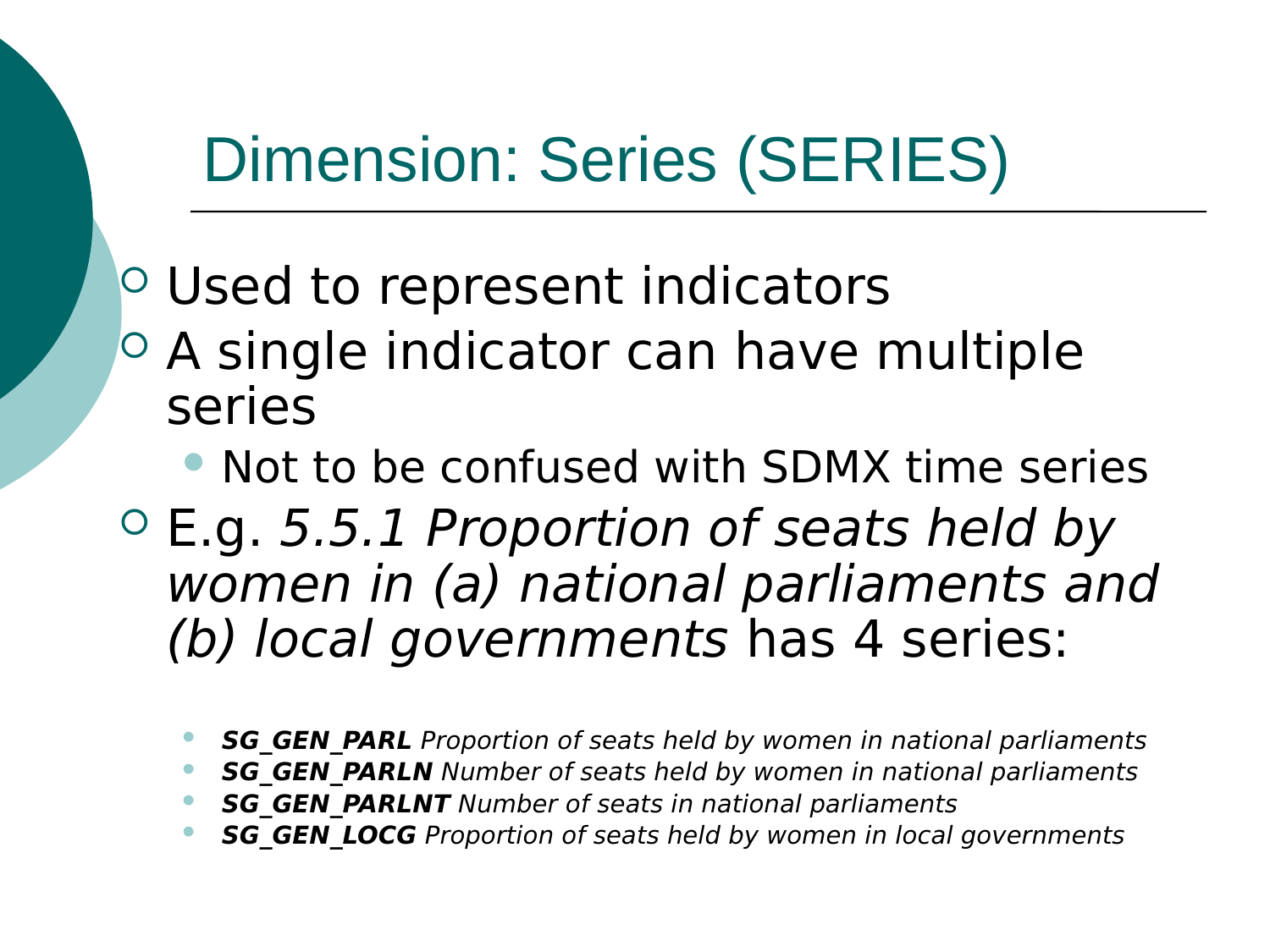

# Dimension: Series (SERIES)
Used to represent indicators
A single indicator can have multiple series
Not to be confused with SDMX time series
E.g. 5.5.1 Proportion of seats held by women in (a) national parliaments and (b) local governments has 4 series:
SG_GEN_PARL Proportion of seats held by women in national parliaments
SG_GEN_PARLN Number of seats held by women in national parliaments
SG_GEN_PARLNT Number of seats in national parliaments
SG_GEN_LOCG Proportion of seats held by women in local governments